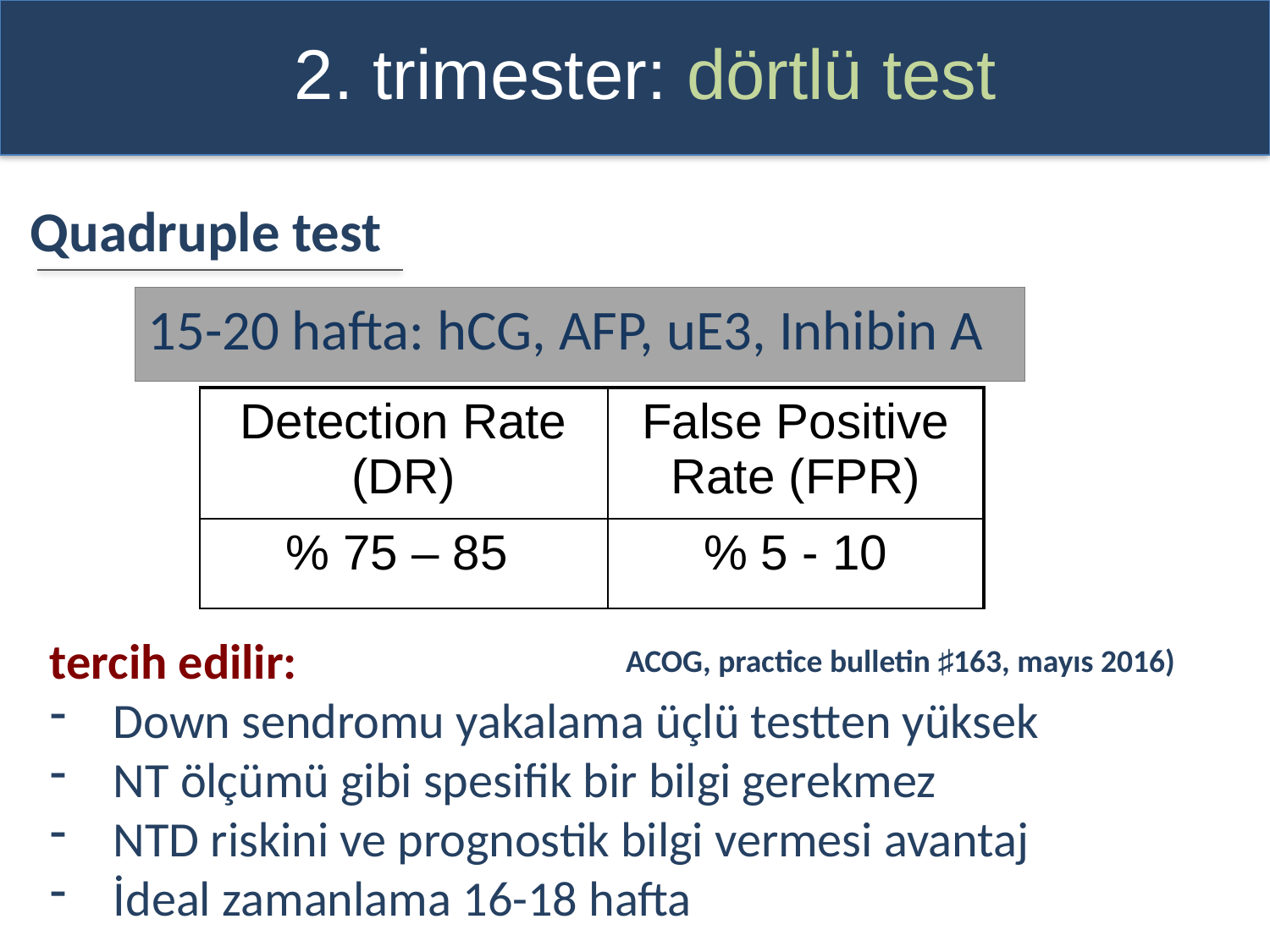

2. trimester: dörtlü test

Quadruple test
15-20 hafta: hCG, AFP, uE3, Inhibin A
| Detection Rate (DR) | False Positive Rate (FPR) |
| --- | --- |
| % 75 – 85 | % 5 - 10 |
tercih edilir:
Down sendromu yakalama üçlü testten yüksek
NT ölçümü gibi spesifik bir bilgi gerekmez
NTD riskini ve prognostik bilgi vermesi avantaj
İdeal zamanlama 16-18 hafta
ACOG, practice bulletin ♯163, mayıs 2016)